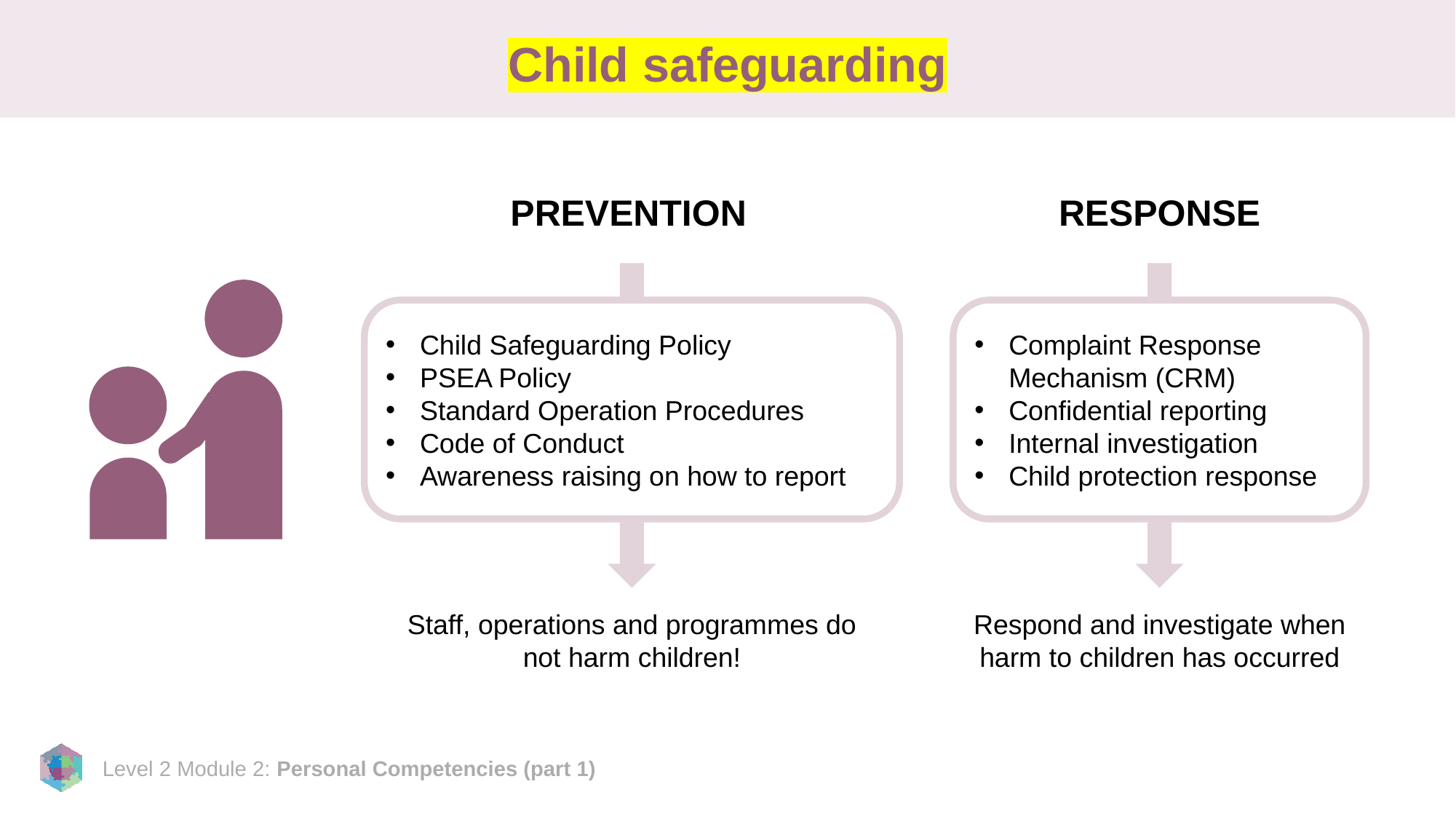

# Child safeguarding
PREVENTION
RESPONSE

Child Safeguarding Policy
PSEA Policy
Standard Operation Procedures
Code of Conduct
Awareness raising on how to report
Complaint Response Mechanism (CRM)
Confidential reporting
Internal investigation
Child protection response
Staff, operations and programmes do not harm children!
Respond and investigate when harm to children has occurred